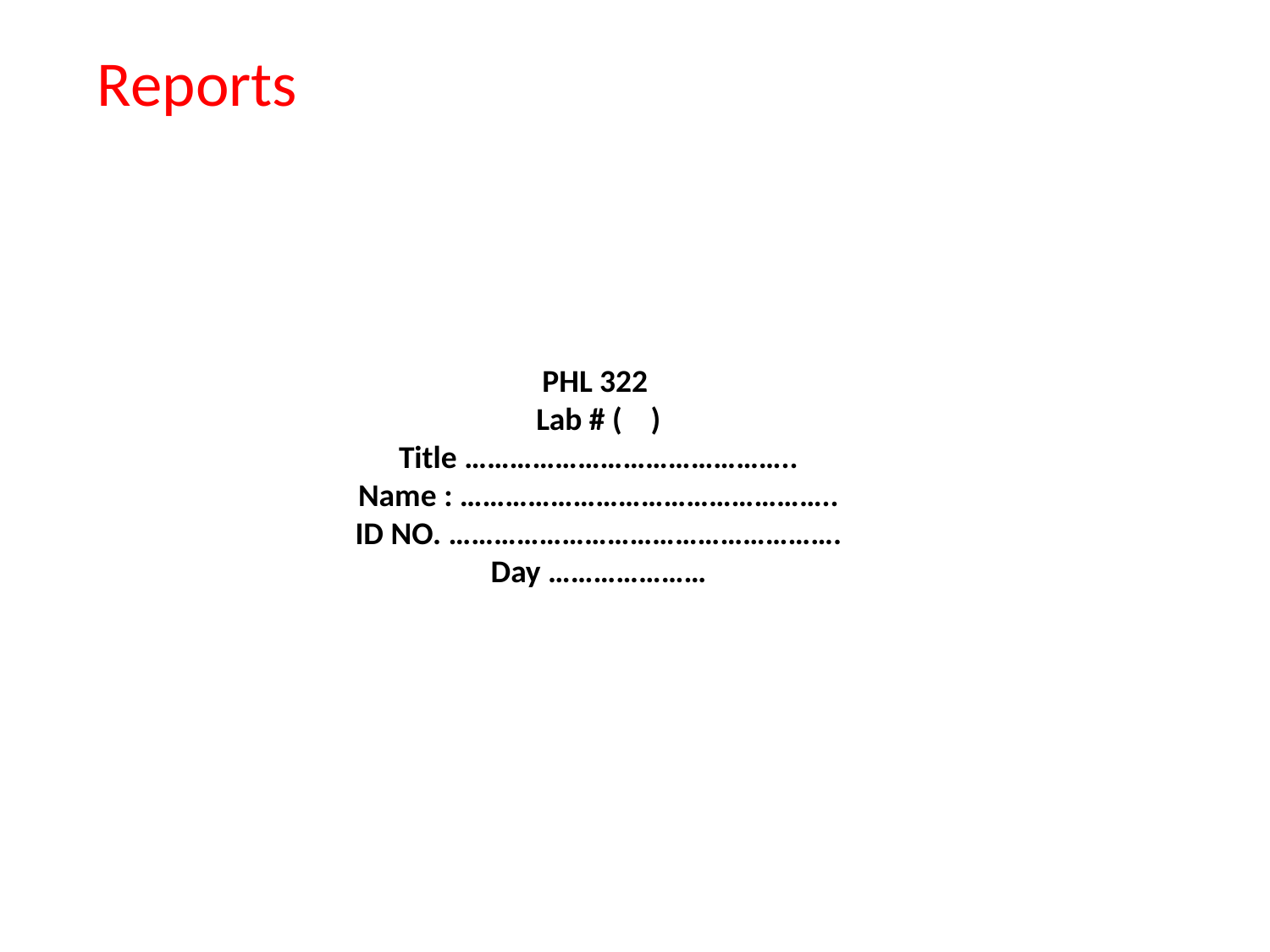

Reports
PHL 322
Lab # (    )
Title ……………………………………..
Name : …………………………………………..
ID NO. …………………………………………….
Day …………………